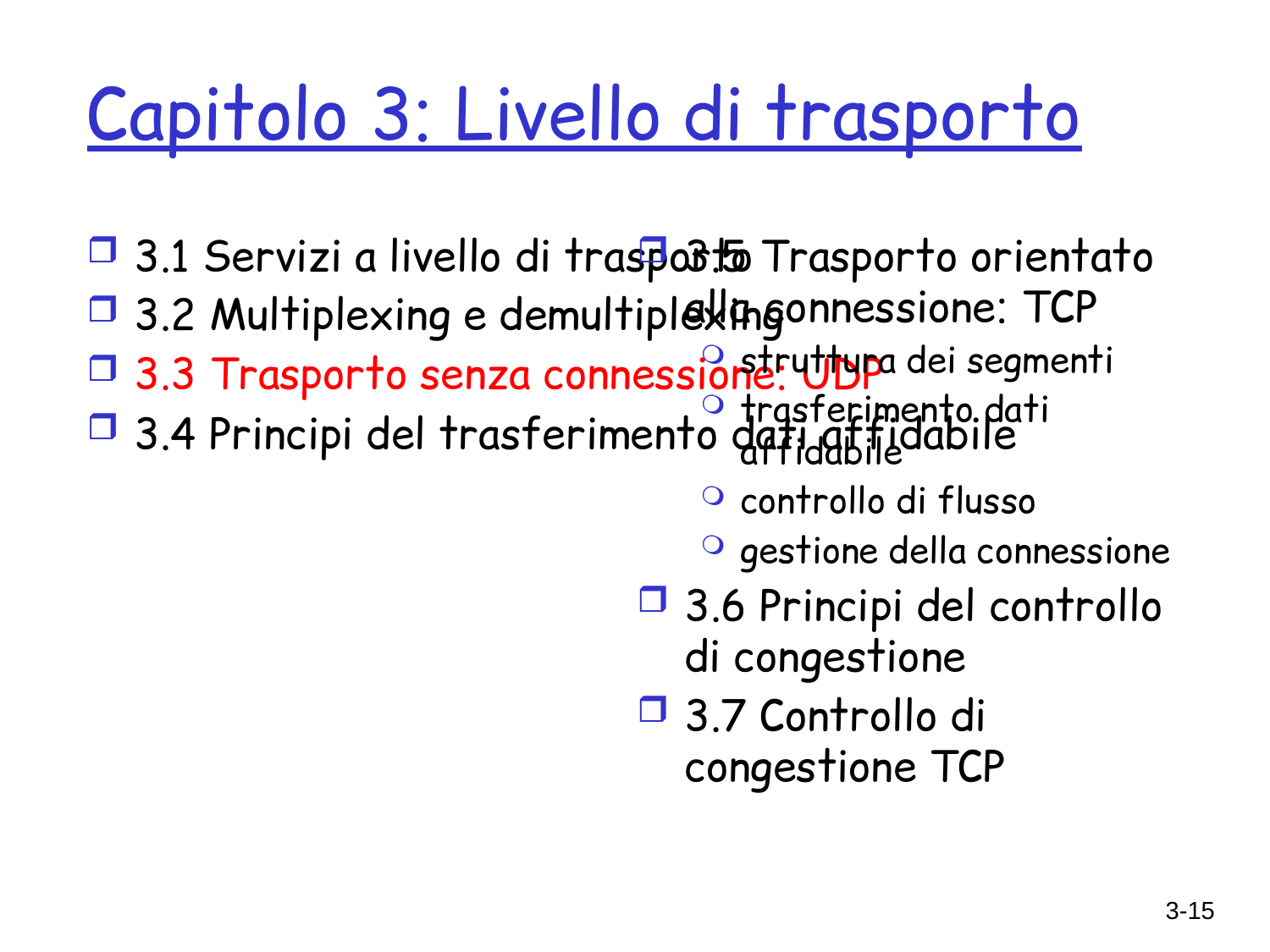

# Capitolo 3: Livello di trasporto
3.1 Servizi a livello di trasporto
3.2 Multiplexing e demultiplexing
3.3 Trasporto senza connessione: UDP
3.4 Principi del trasferimento dati affidabile
3.5 Trasporto orientato alla connessione: TCP
struttura dei segmenti
trasferimento dati affidabile
controllo di flusso
gestione della connessione
3.6 Principi del controllo di congestione
3.7 Controllo di congestione TCP
3-15